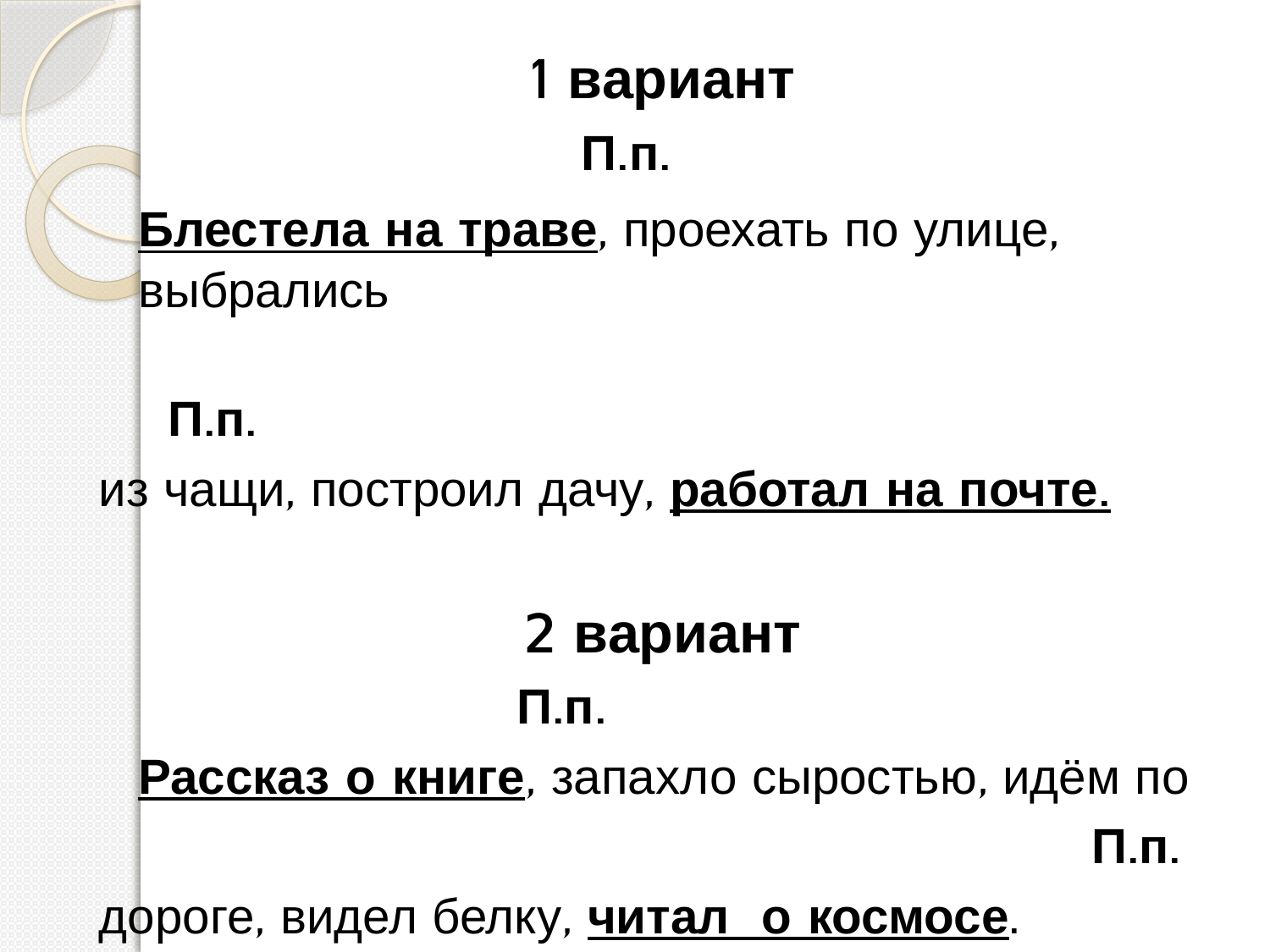

1 вариант
                              П.п.
	Блестела на траве, проехать по улице, выбрались
                                                                               П.п.
из чащи, построил дачу, работал на почте.

2 вариант
                          П.п.
	Рассказ о книге, запахло сыростью, идём по
                                                                   П.п.
дороге, видел белку, читал  о космосе.